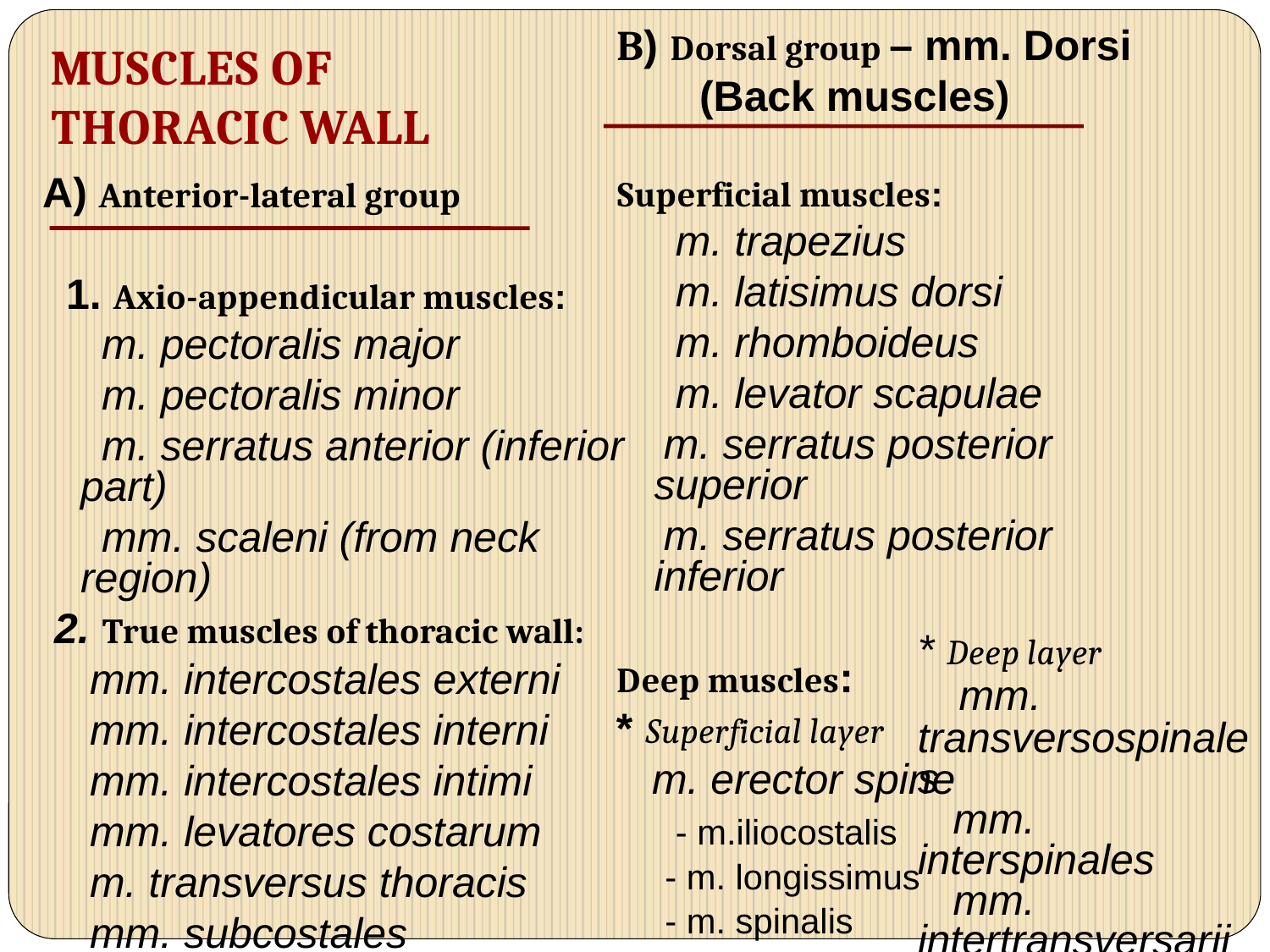

MUSCLES OF
THORACIC WALL
B) Dorsal group – mm. Dorsi
       (Back muscles)

Superficial muscles:
     m. trapezius
     m. latisimus dorsi
     m. rhomboideus
     m. levator scapulae
    m. serratus posterior superior
    m. serratus posterior inferior

Deep muscles:
* Superficial layer
   m. erector spine
     - m.iliocostalis
     - m. longissimus
     - m. spinalis

A) Anterior-lateral group

  1. Axio-appendicular muscles:
     m. pectoralis major
     m. pectoralis minor
     m. serratus anterior (inferior part)
     mm. scaleni (from neck region)
 2. True muscles of thoracic wall:
    mm. intercostales externi
    mm. intercostales interni
    mm. intercostales intimi
    mm. levatores costarum
    m. transversus thoracis
    mm. subcostales
    diaphragma

* Deep layer
   mm. transversospinales
   mm. interspinales
   mm. intertransversarii